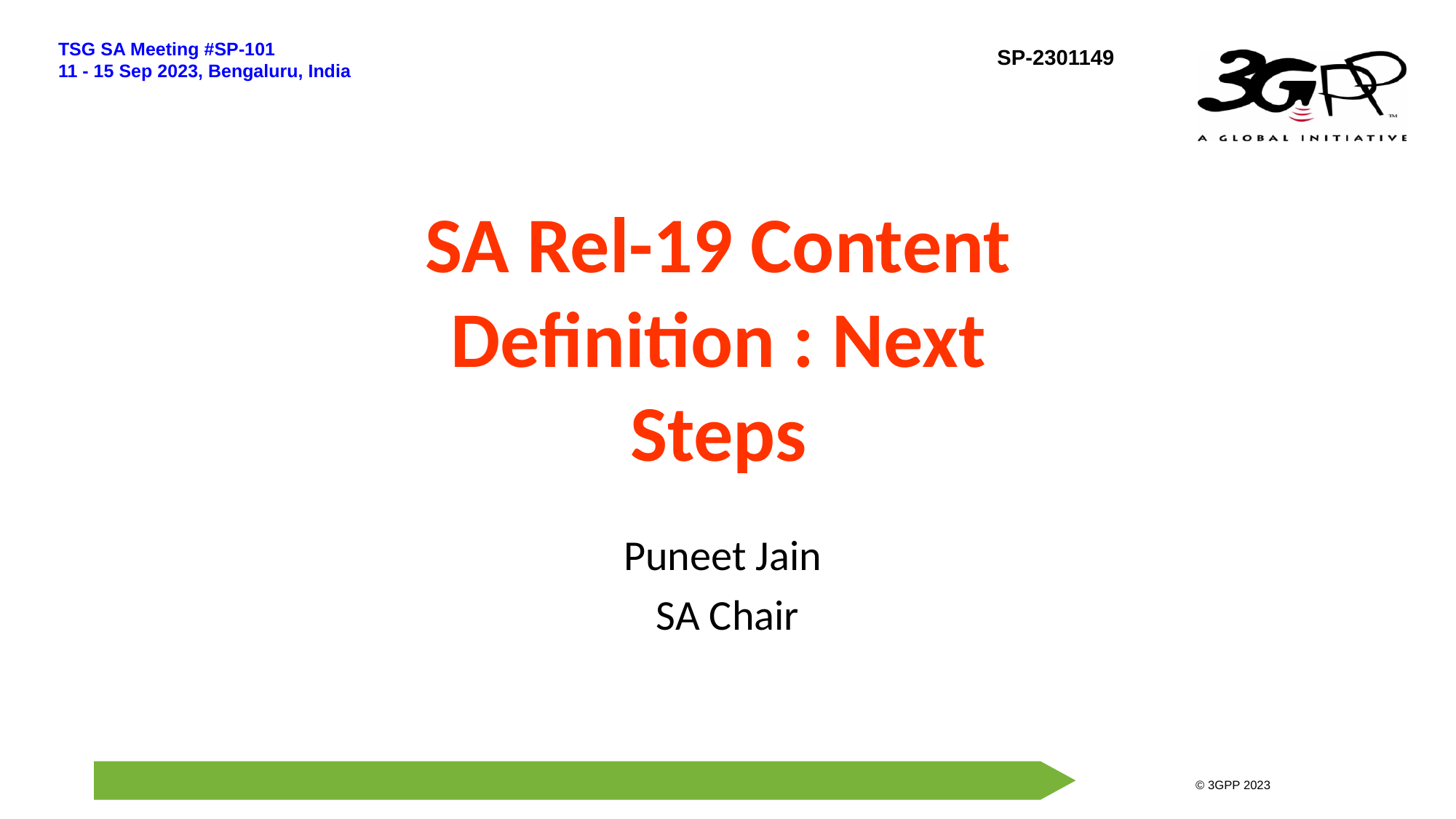

SA Rel-19 Content Definition : Next Steps
Puneet Jain
SA Chair